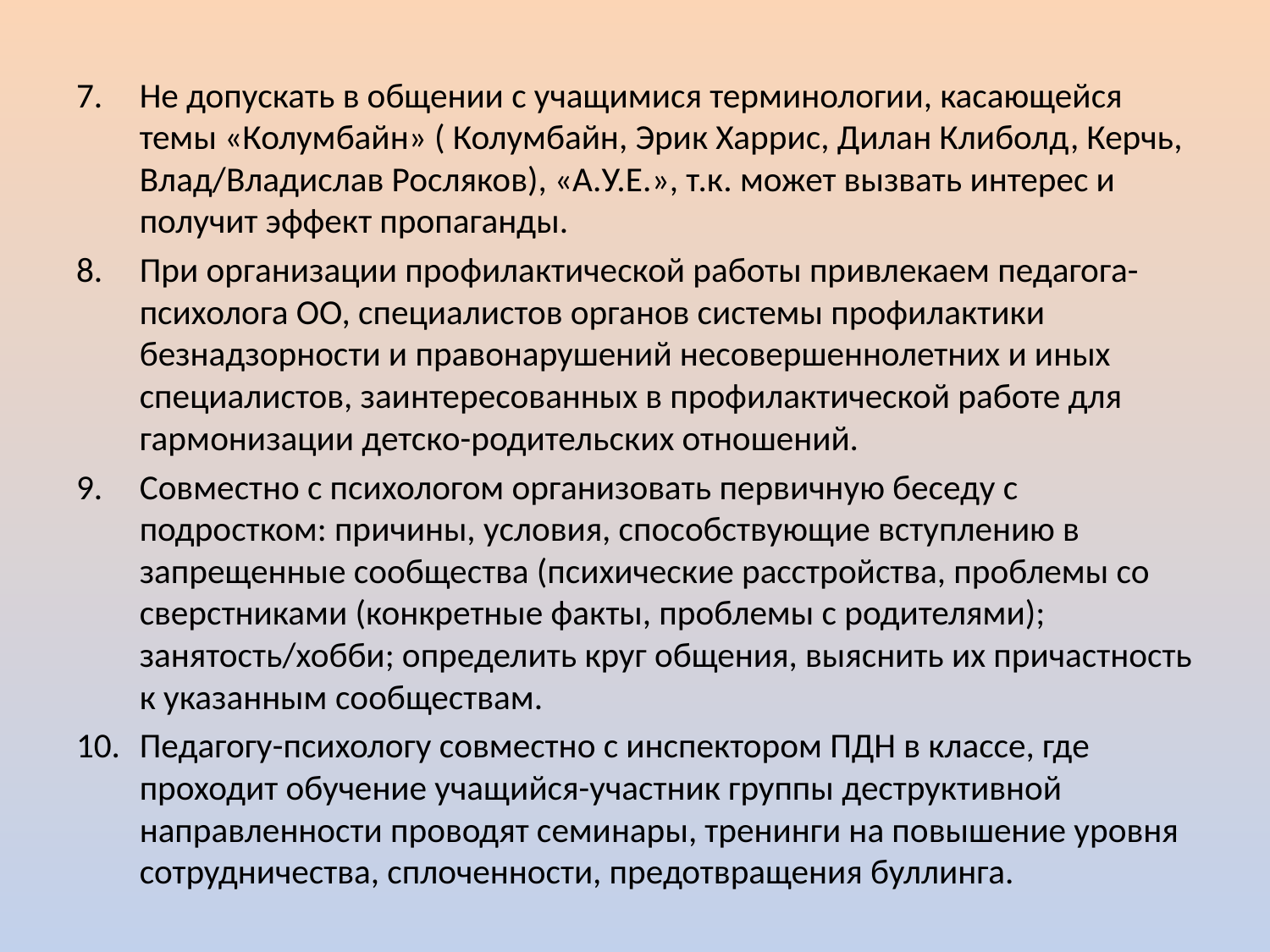

Не допускать в общении с учащимися терминологии, касающейся темы «Колумбайн» ( Колумбайн, Эрик Харрис, Дилан Клиболд, Керчь, Влад/Владислав Росляков), «А.У.Е.», т.к. может вызвать интерес и получит эффект пропаганды.
При организации профилактической работы привлекаем педагога-психолога ОО, специалистов органов системы профилактики безнадзорности и правонарушений несовершеннолетних и иных специалистов, заинтересованных в профилактической работе для гармонизации детско-родительских отношений.
Совместно с психологом организовать первичную беседу с подростком: причины, условия, способствующие вступлению в запрещенные сообщества (психические расстройства, проблемы со сверстниками (конкретные факты, проблемы с родителями); занятость/хобби; определить круг общения, выяснить их причастность к указанным сообществам.
Педагогу-психологу совместно с инспектором ПДН в классе, где проходит обучение учащийся-участник группы деструктивной направленности проводят семинары, тренинги на повышение уровня сотрудничества, сплоченности, предотвращения буллинга.